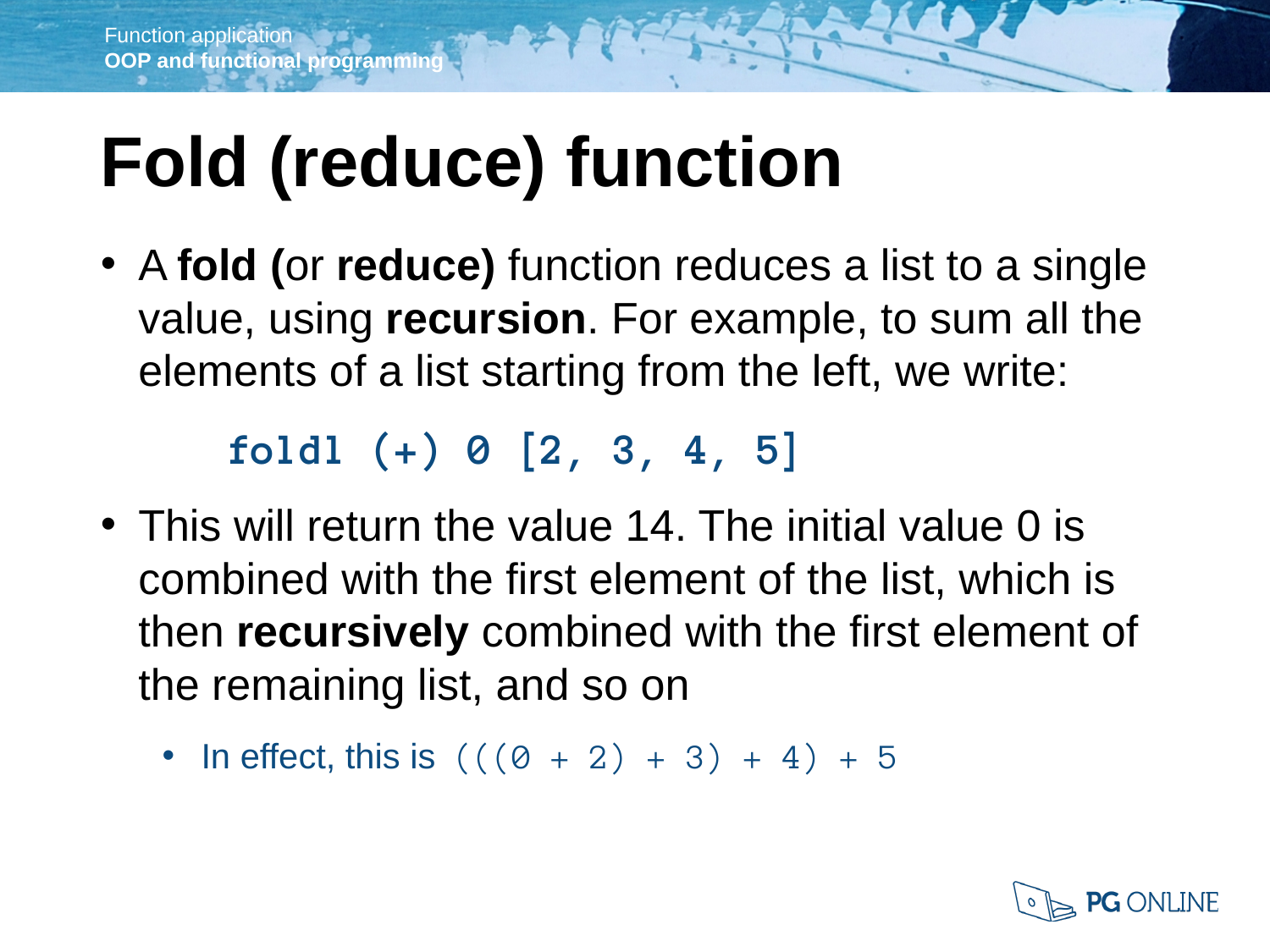

Fold (reduce) function
A fold (or reduce) function reduces a list to a single value, using recursion. For example, to sum all the elements of a list starting from the left, we write:
	foldl (+) 0 [2, 3, 4, 5]
This will return the value 14. The initial value 0 is combined with the first element of the list, which is then recursively combined with the first element of the remaining list, and so on
In effect, this is	(((0 + 2) + 3) + 4) + 5